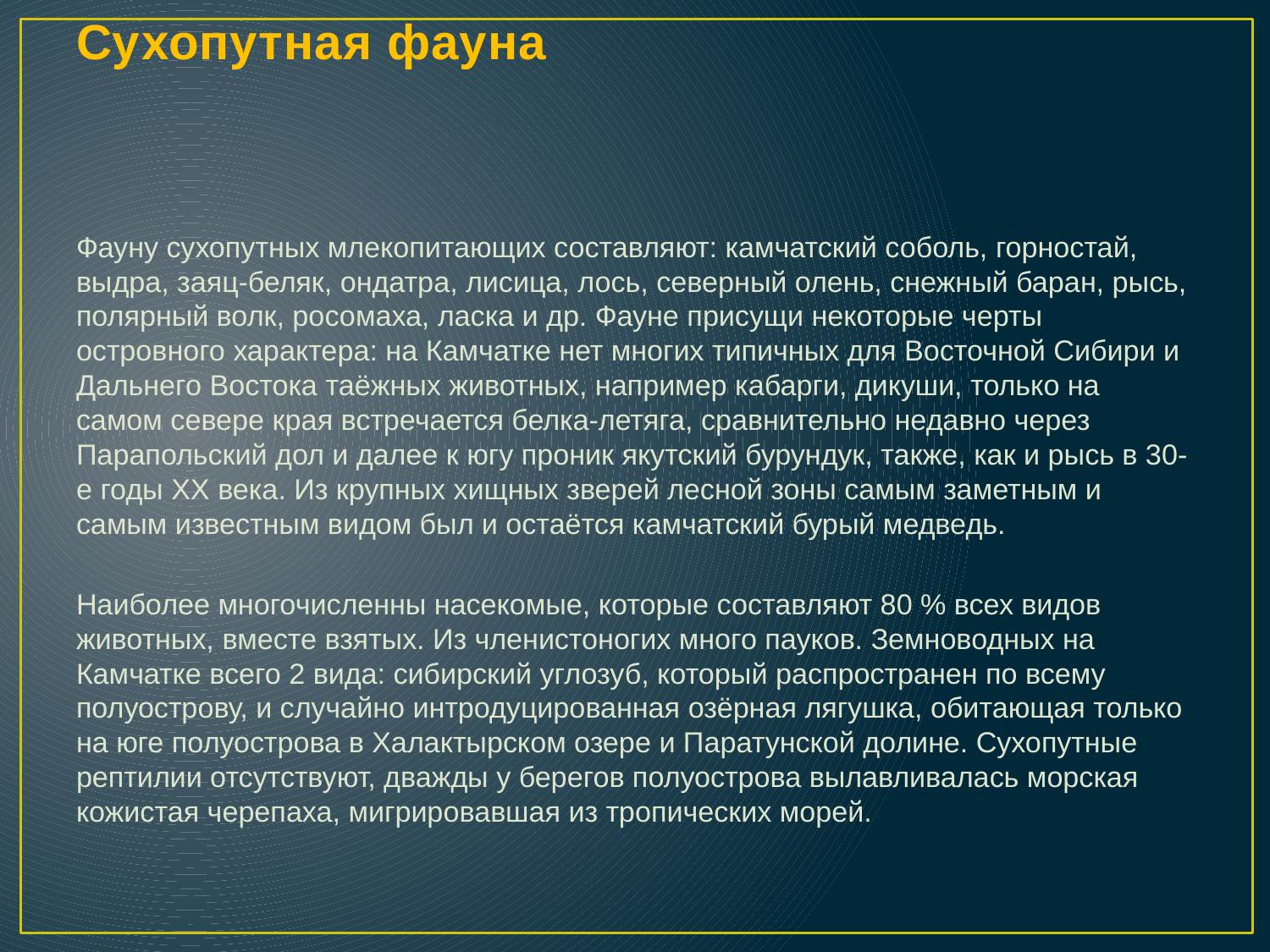

# Сухопутная фауна
Фауну сухопутных млекопитающих составляют: камчатский соболь, горностай, выдра, заяц-беляк, ондатра, лисица, лось, северный олень, снежный баран, рысь, полярный волк, росомаха, ласка и др. Фауне присущи некоторые черты островного характера: на Камчатке нет многих типичных для Восточной Сибири и Дальнего Востока таёжных животных, например кабарги, дикуши, только на самом севере края встречается белка-летяга, сравнительно недавно через Парапольский дол и далее к югу проник якутский бурундук, также, как и рысь в 30-е годы XX века. Из крупных хищных зверей лесной зоны самым заметным и самым известным видом был и остаётся камчатский бурый медведь.

Наиболее многочисленны насекомые, которые составляют 80 % всех видов животных, вместе взятых. Из членистоногих много пауков. Земноводных на Камчатке всего 2 вида: сибирский углозуб, который распространен по всему полуострову, и случайно интродуцированная озёрная лягушка, обитающая только на юге полуострова в Халактырском озере и Паратунской долине. Сухопутные рептилии отсутствуют, дважды у берегов полуострова вылавливалась морская кожистая черепаха, мигрировавшая из тропических морей.